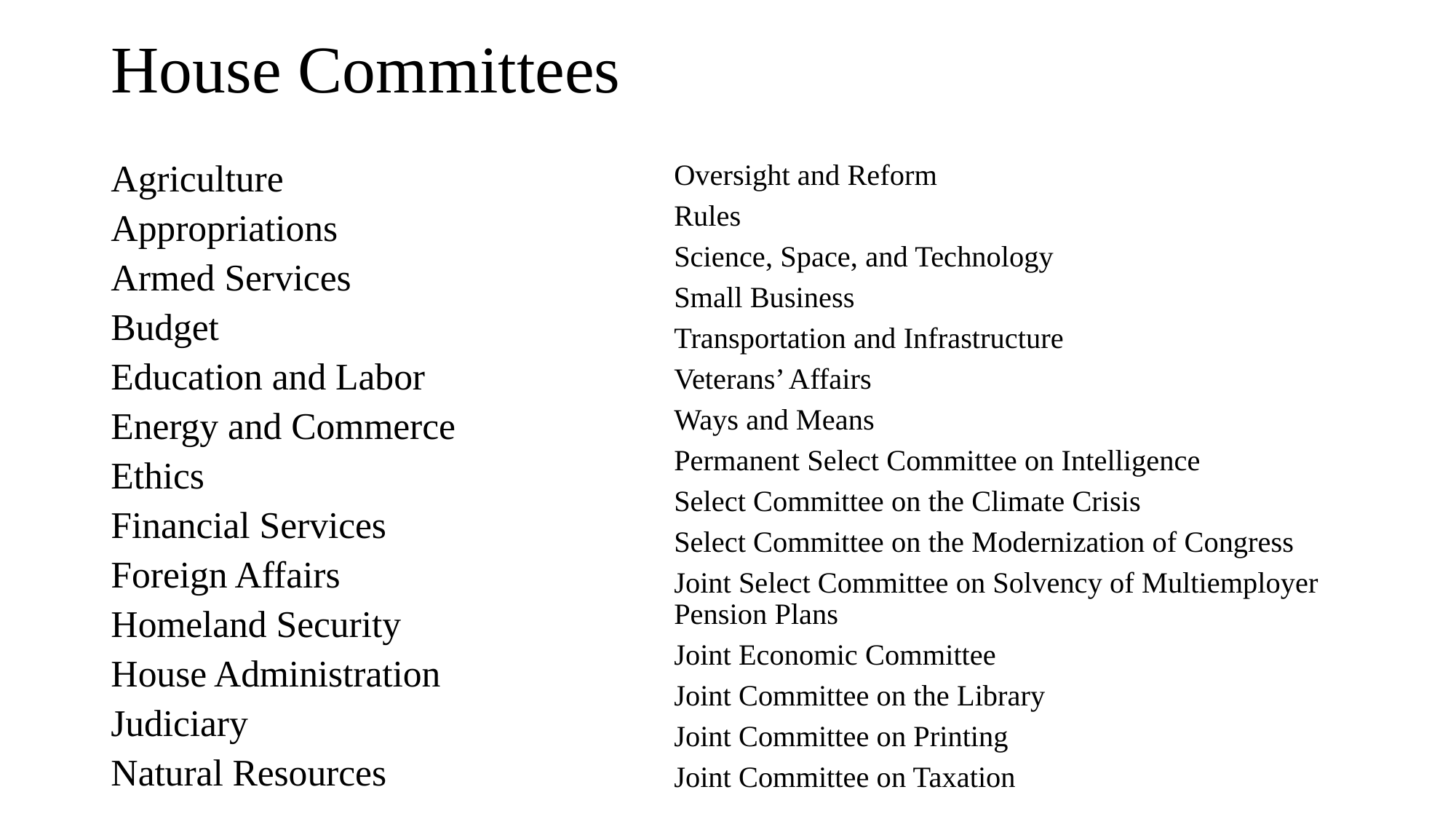

# House Committees
Agriculture
Appropriations
Armed Services
Budget
Education and Labor
Energy and Commerce
Ethics
Financial Services
Foreign Affairs
Homeland Security
House Administration
Judiciary
Natural Resources

Oversight and Reform
Rules
Science, Space, and Technology
Small Business
Transportation and Infrastructure
Veterans’ Affairs
Ways and Means
Permanent Select Committee on Intelligence
Select Committee on the Climate Crisis
Select Committee on the Modernization of Congress
Joint Select Committee on Solvency of Multiemployer Pension Plans
Joint Economic Committee
Joint Committee on the Library
Joint Committee on Printing
Joint Committee on Taxation